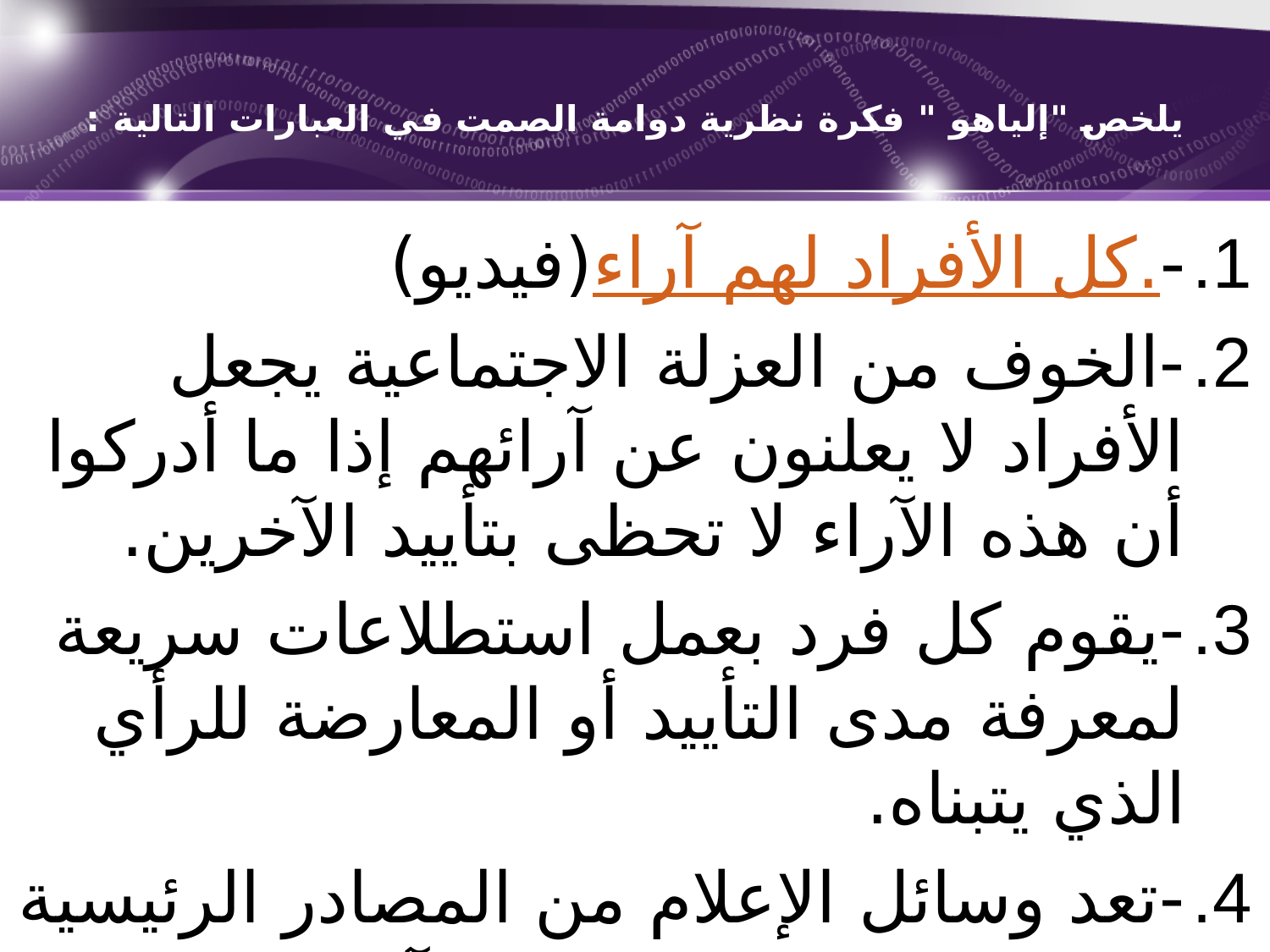

# يلخص "إلياهو " فكرة نظرية دوامة الصمت في العبارات التالية :
-كل الأفراد لهم آراء.(فيديو)
-الخوف من العزلة الاجتماعية يجعل الأفراد لا يعلنون عن آرائهم إذا ما أدركوا أن هذه الآراء لا تحظى بتأييد الآخرين.
-يقوم كل فرد بعمل استطلاعات سريعة لمعرفة مدى التأييد أو المعارضة للرأي الذي يتبناه.
-تعد وسائل الإعلام من المصادر الرئيسية لنشر المعلومات وعرض الآراء ونقل مناخ التأييد أو المعارضة.